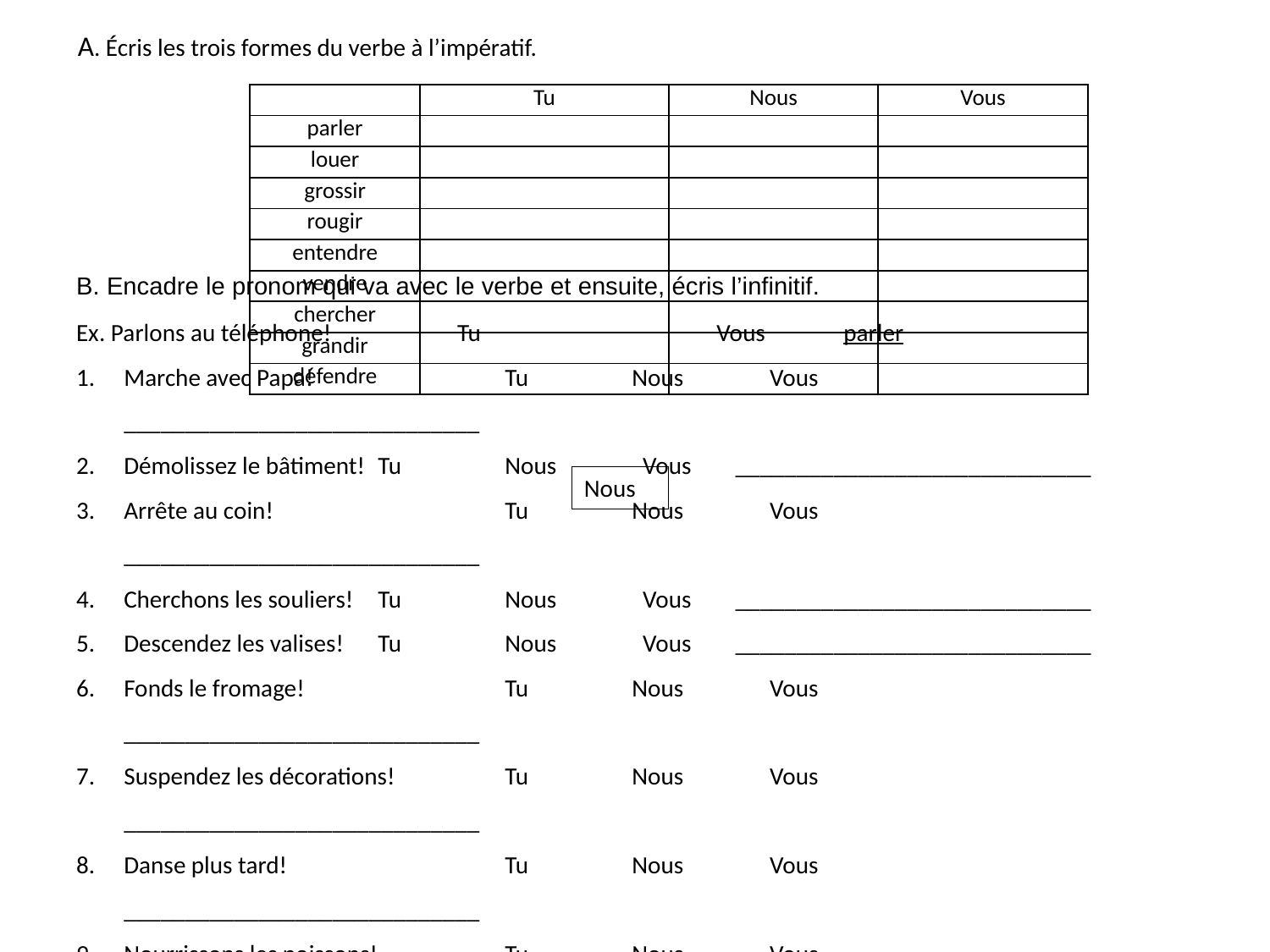

A. Écris les trois formes du verbe à l’impératif.

|  | Tu | Nous | Vous |
| --- | --- | --- | --- |
| parler |  |  |  |
| louer |  |  |  |
| grossir |  |  |  |
| rougir |  |  |  |
| entendre |  |  |  |
| vendre |  |  |  |
| chercher |  |  |  |
| grandir |  |  |  |
| défendre |  |  |  |

B. Encadre le pronom qui va avec le verbe et ensuite, écris l’infinitif.

Ex. Parlons au téléphone!	Tu		 Vous      	 parler
Marche avec Papa!		Tu	Nous	  Vous        _____________________________
Démolissez le bâtiment!	Tu	Nous	  Vous        _____________________________
Arrête au coin!		Tu	Nous	  Vous        _____________________________
Cherchons les souliers!	Tu	Nous	  Vous        _____________________________
Descendez les valises!	Tu	Nous	  Vous        _____________________________
Fonds le fromage!		Tu	Nous	  Vous        _____________________________
Suspendez les décorations!	Tu	Nous	  Vous        _____________________________
Danse plus tard!		Tu	Nous	  Vous        _____________________________
Nourrissons les poissons!	Tu	Nous	  Vous        _____________________________
 Agis maintenant!		Tu	Nous	  Vous        _____________________________

Nous
Madame J. Dommanget 2013
22